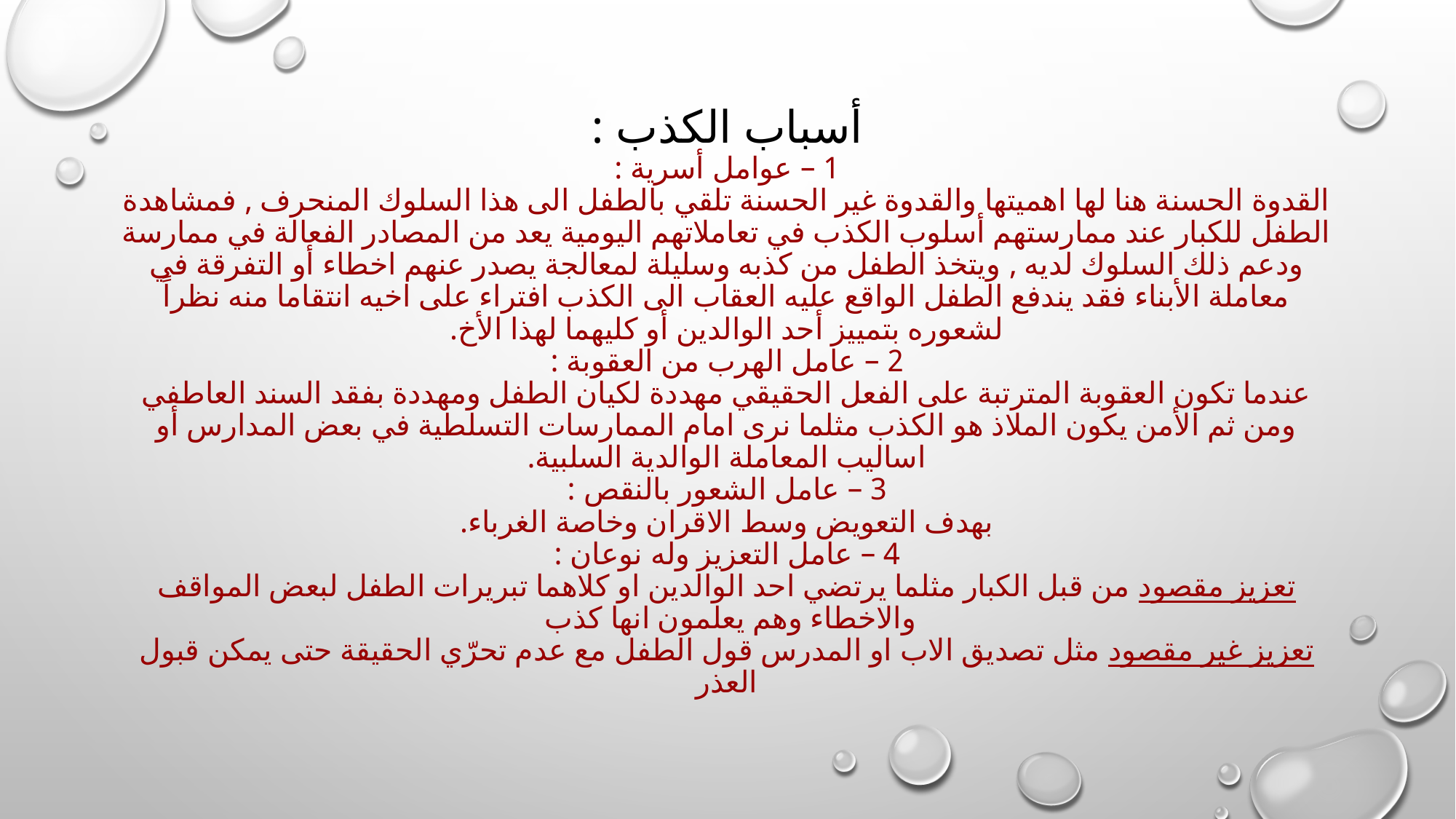

# أسباب الكذب : 1 – عوامل أسرية : القدوة الحسنة هنا لها اهميتها والقدوة غير الحسنة تلقي بالطفل الى هذا السلوك المنحرف , فمشاهدة الطفل للكبار عند ممارستهم أسلوب الكذب في تعاملاتهم اليومية يعد من المصادر الفعالة في ممارسة ودعم ذلك السلوك لديه , ويتخذ الطفل من كذبه وسليلة لمعالجة يصدر عنهم اخطاء أو التفرقة في معاملة الأبناء فقد يندفع الطفل الواقع عليه العقاب الى الكذب افتراء على اخيه انتقاما منه نظراً لشعوره بتمييز أحد الوالدين أو كليهما لهذا الأخ. 2 – عامل الهرب من العقوبة : عندما تكون العقوبة المترتبة على الفعل الحقيقي مهددة لكيان الطفل ومهددة بفقد السند العاطفي ومن ثم الأمن يكون الملاذ هو الكذب مثلما نرى امام الممارسات التسلطية في بعض المدارس أو اساليب المعاملة الوالدية السلبية. 3 – عامل الشعور بالنقص : بهدف التعويض وسط الاقران وخاصة الغرباء. 4 – عامل التعزيز وله نوعان : تعزيز مقصود من قبل الكبار مثلما يرتضي احد الوالدين او كلاهما تبريرات الطفل لبعض المواقف والاخطاء وهم يعلمون انها كذب تعزيز غير مقصود مثل تصديق الاب او المدرس قول الطفل مع عدم تحرّي الحقيقة حتى يمكن قبول العذر